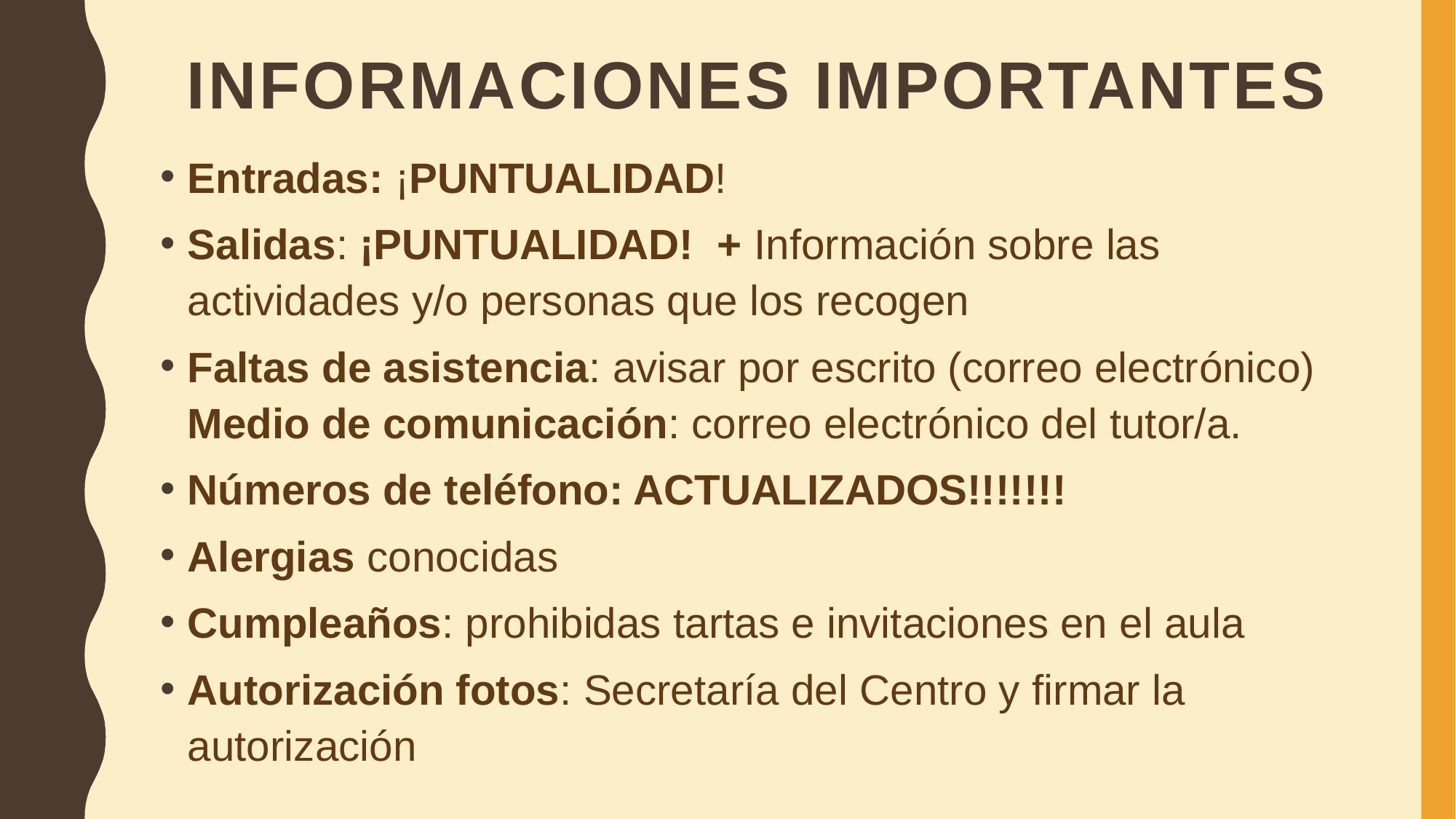

# Informaciones importantes
Entradas: ¡PUNTUALIDAD!
Salidas: ¡PUNTUALIDAD!  + Información sobre las actividades y/o personas que los recogen
Faltas de asistencia: avisar por escrito (correo electrónico) Medio de comunicación: correo electrónico del tutor/a.
Números de teléfono: ACTUALIZADOS!!!!!!!
Alergias conocidas
Cumpleaños: prohibidas tartas e invitaciones en el aula
Autorización fotos: Secretaría del Centro y firmar la autorización